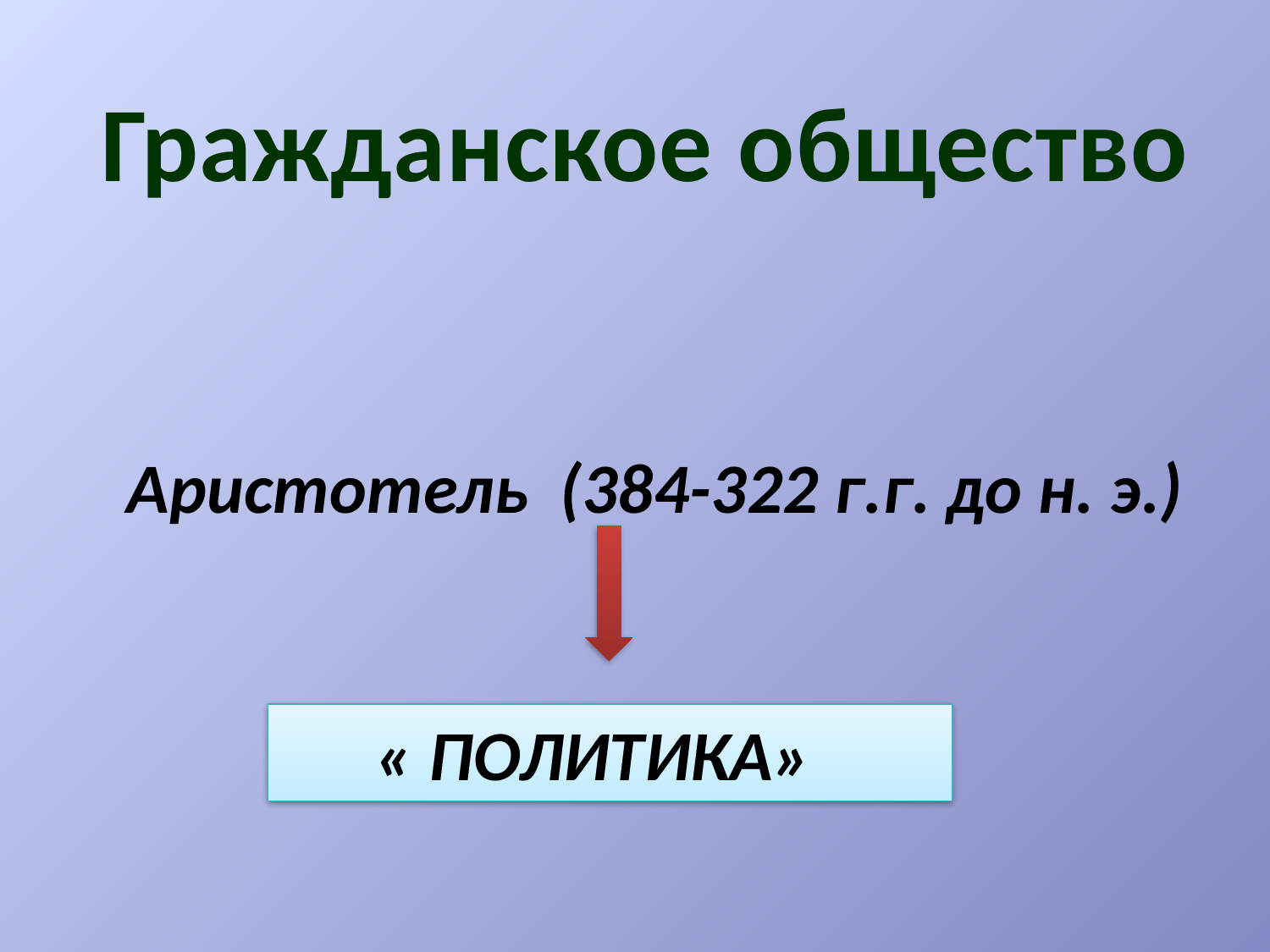

Гражданское общество
Аристотель  (384-322 г.г. до н. э.)

      « ПОЛИТИКА»